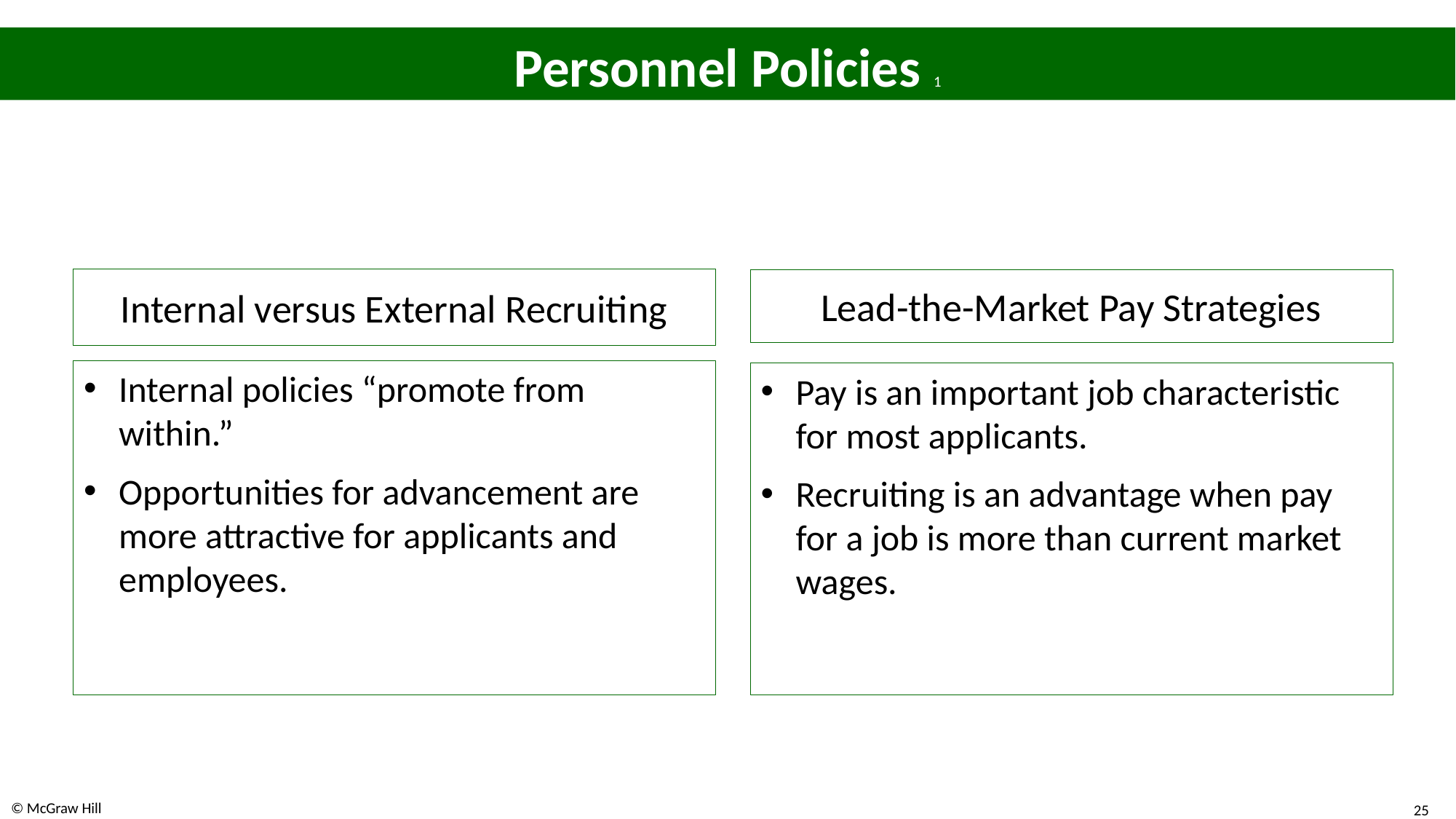

# Personnel Policies 1
Internal versus External Recruiting
Lead-the-Market Pay Strategies
Internal policies “promote from within.”
Opportunities for advancement are more attractive for applicants and employees.
Pay is an important job characteristic for most applicants.
Recruiting is an advantage when pay for a job is more than current market wages.